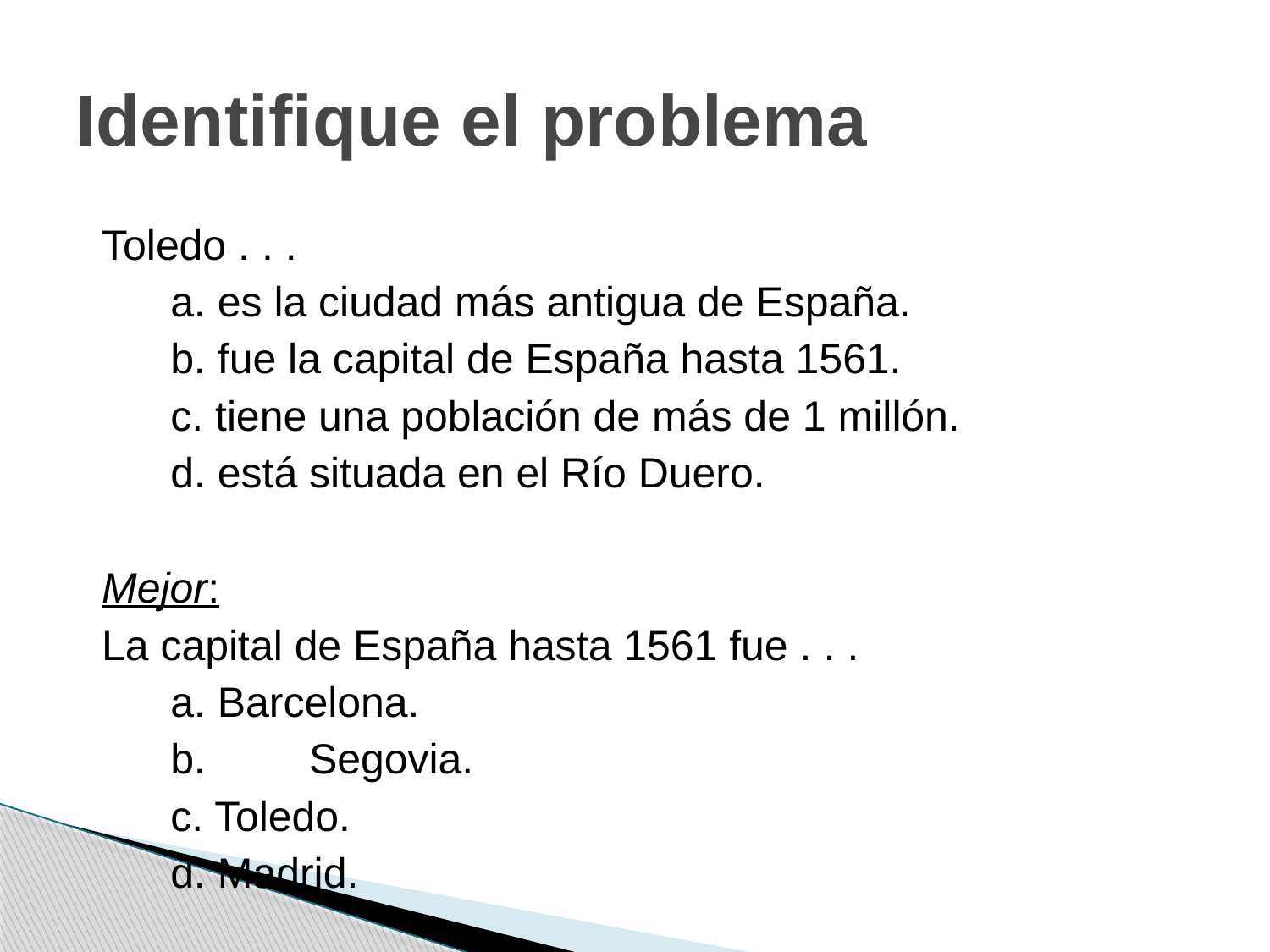

# Identifique el problema
Toledo . . .
a. es la ciudad más antigua de España.
b. fue la capital de España hasta 1561.
c. tiene una población de más de 1 millón.
d. está situada en el Río Duero.

Mejor:
La capital de España hasta 1561 fue . . .
a. Barcelona.
b.	 Segovia.
c. Toledo.
d. Madrid.